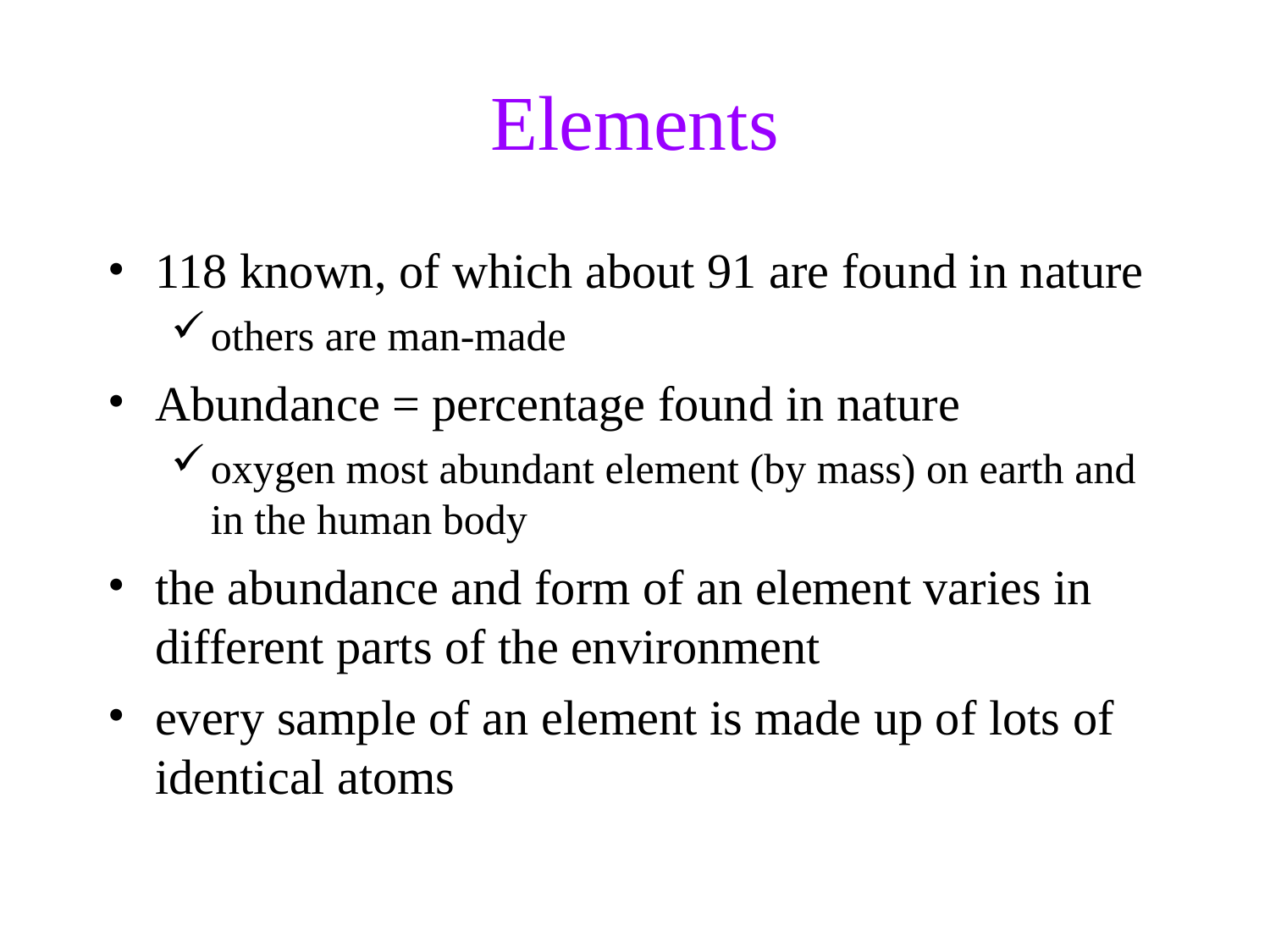

Elements
118 known, of which about 91 are found in nature
others are man-made
Abundance = percentage found in nature
oxygen most abundant element (by mass) on earth and in the human body
the abundance and form of an element varies in different parts of the environment
every sample of an element is made up of lots of identical atoms